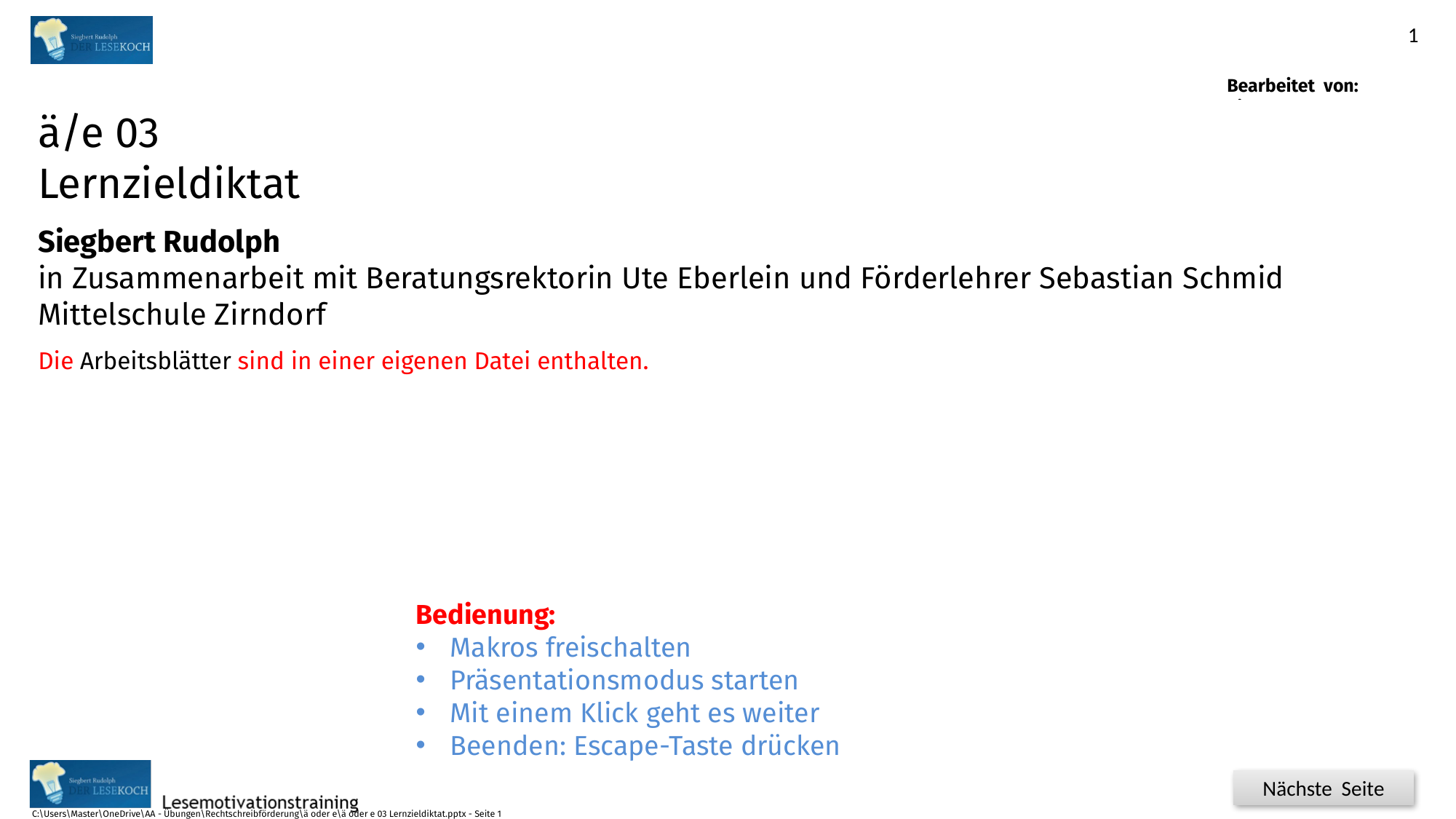

1
Bearbeitet  von:
Siegbert  Rudolph

ä/e 03
Lernzieldiktat

Siegbert Rudolph
in Zusammenarbeit mit Beratungsrektorin Ute Eberlein und Förderlehrer Sebastian Schmid
Mittelschule Zirndorf

Die Arbeitsblätter sind in einer eigenen Datei enthalten.

Schule 5
C:\Users\Master\OneDrive\AA - Übungen\Rechtschreibförderung\ä oder e\ä oder e 03 Lernzieldiktat.pptx - Seite 1